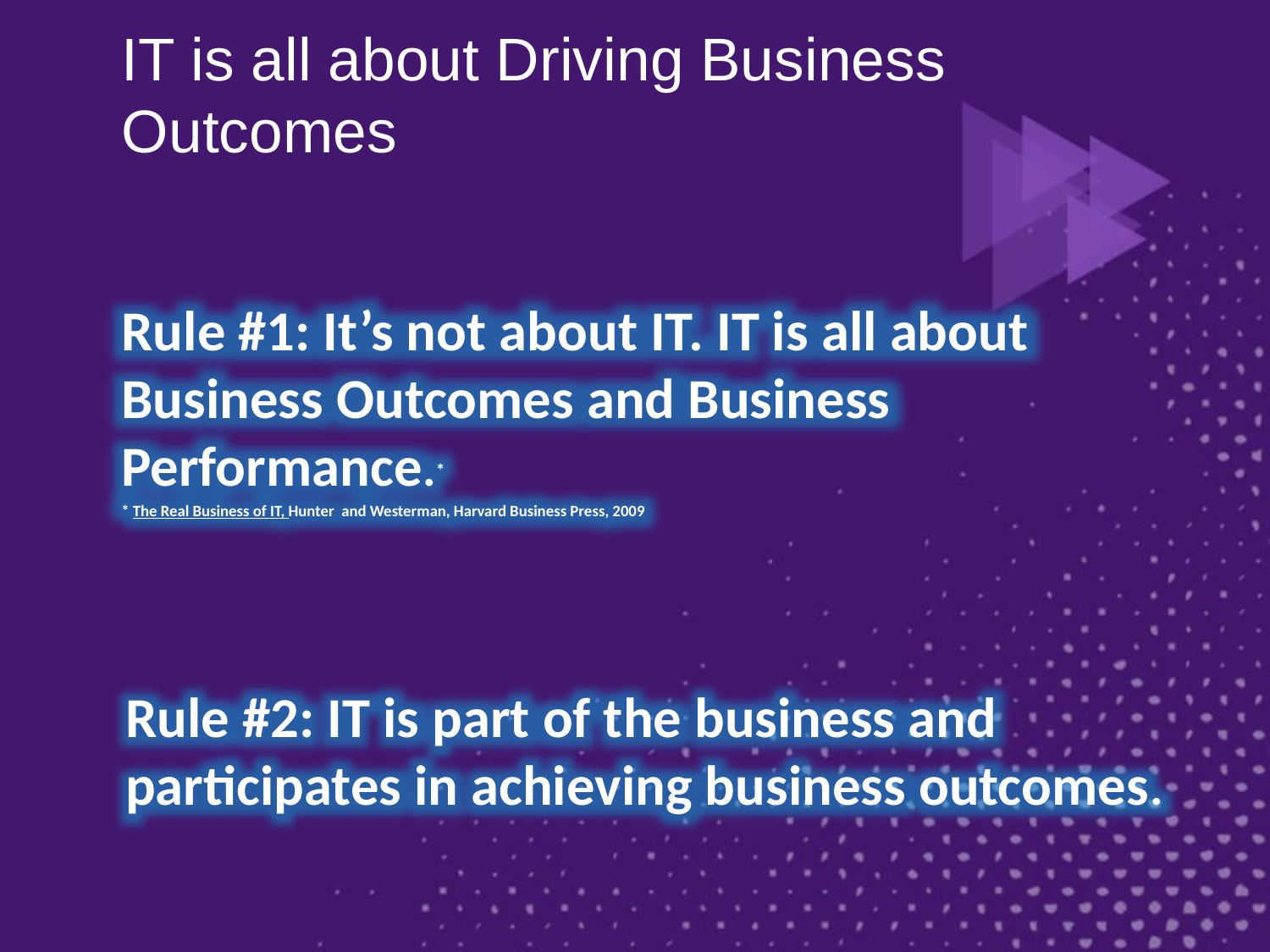

# IT is all about Driving Business Outcomes

Rule #1: It’s not about IT. IT is all about Business Outcomes and Business Performance.*
* The Real Business of IT, Hunter  and Westerman, Harvard Business Press, 2009

Rule #2: IT is part of the business and participates in achieving business outcomes.